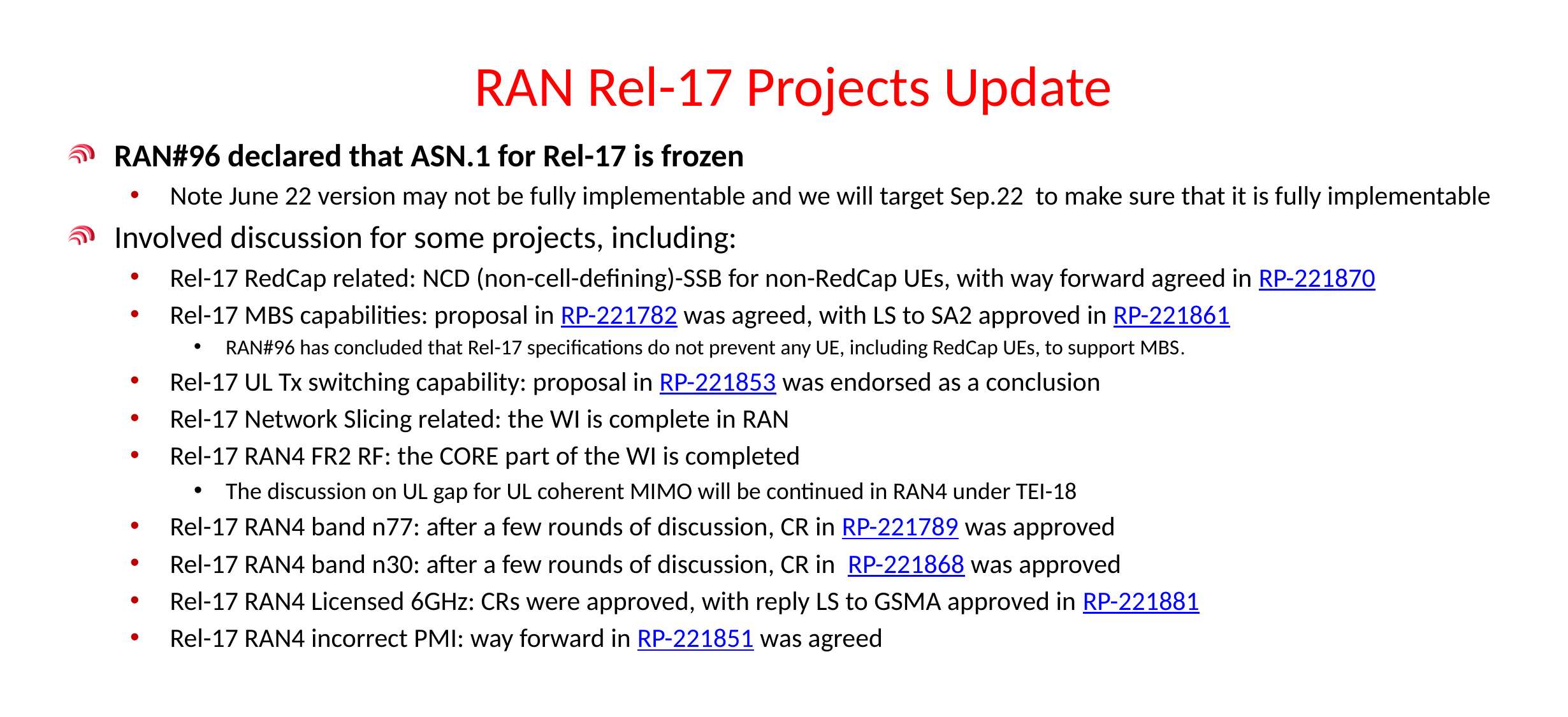

# RAN Rel-17 Projects Update
RAN#96 declared that ASN.1 for Rel-17 is frozen
Note June 22 version may not be fully implementable and we will target Sep.22  to make sure that it is fully implementable
Involved discussion for some projects, including:
Rel-17 RedCap related: NCD (non-cell-defining)-SSB for non-RedCap UEs, with way forward agreed in RP-221870
Rel-17 MBS capabilities: proposal in RP-221782 was agreed, with LS to SA2 approved in RP-221861
RAN#96 has concluded that Rel-17 specifications do not prevent any UE, including RedCap UEs, to support MBS.
Rel-17 UL Tx switching capability: proposal in RP-221853 was endorsed as a conclusion
Rel-17 Network Slicing related: the WI is complete in RAN
Rel-17 RAN4 FR2 RF: the CORE part of the WI is completed
The discussion on UL gap for UL coherent MIMO will be continued in RAN4 under TEI-18
Rel-17 RAN4 band n77: after a few rounds of discussion, CR in RP-221789 was approved
Rel-17 RAN4 band n30: after a few rounds of discussion, CR in  RP-221868 was approved
Rel-17 RAN4 Licensed 6GHz: CRs were approved, with reply LS to GSMA approved in RP-221881
Rel-17 RAN4 incorrect PMI: way forward in RP-221851 was agreed